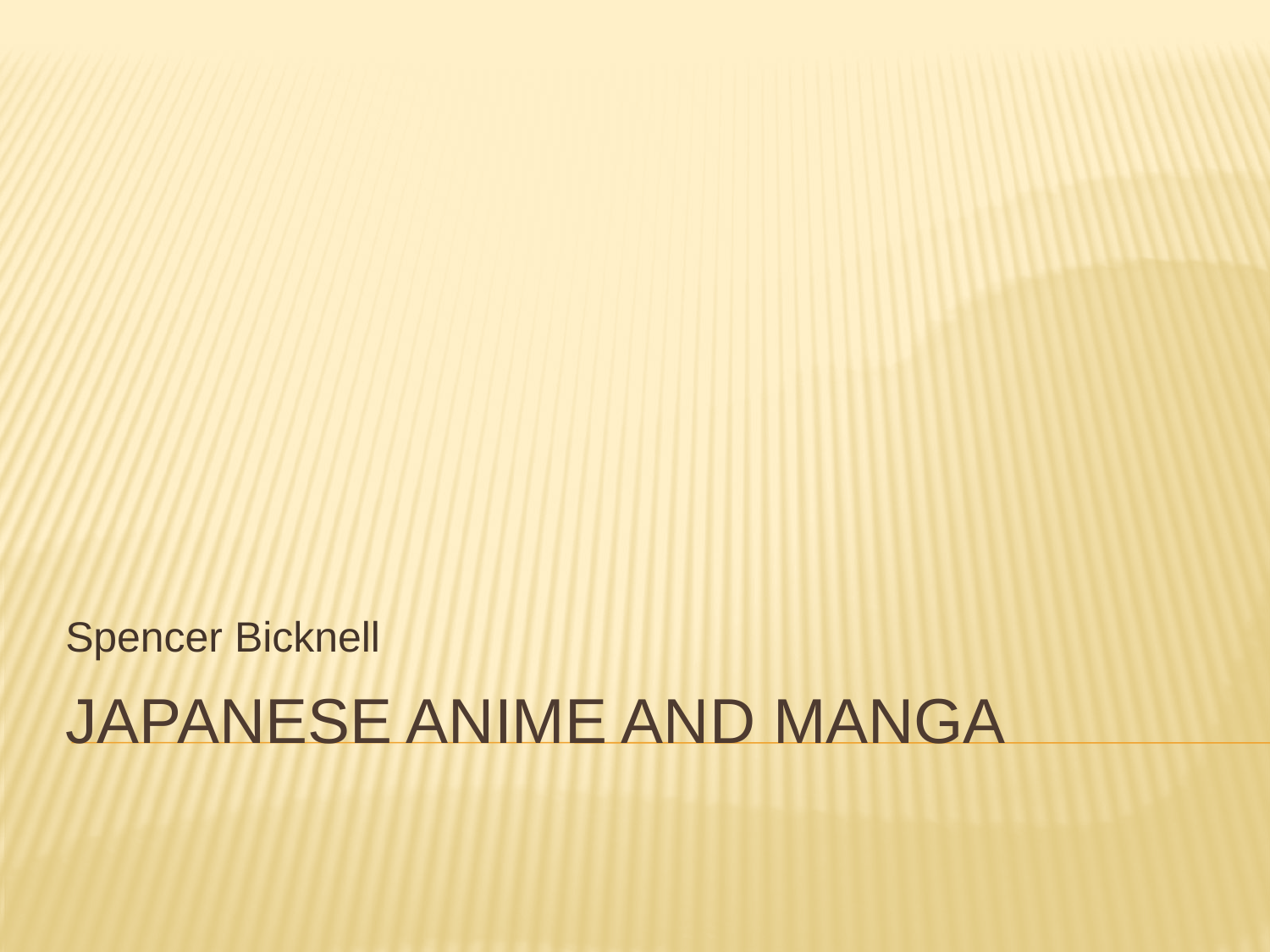

Spencer Bicknell
# Japanese Anime and Manga